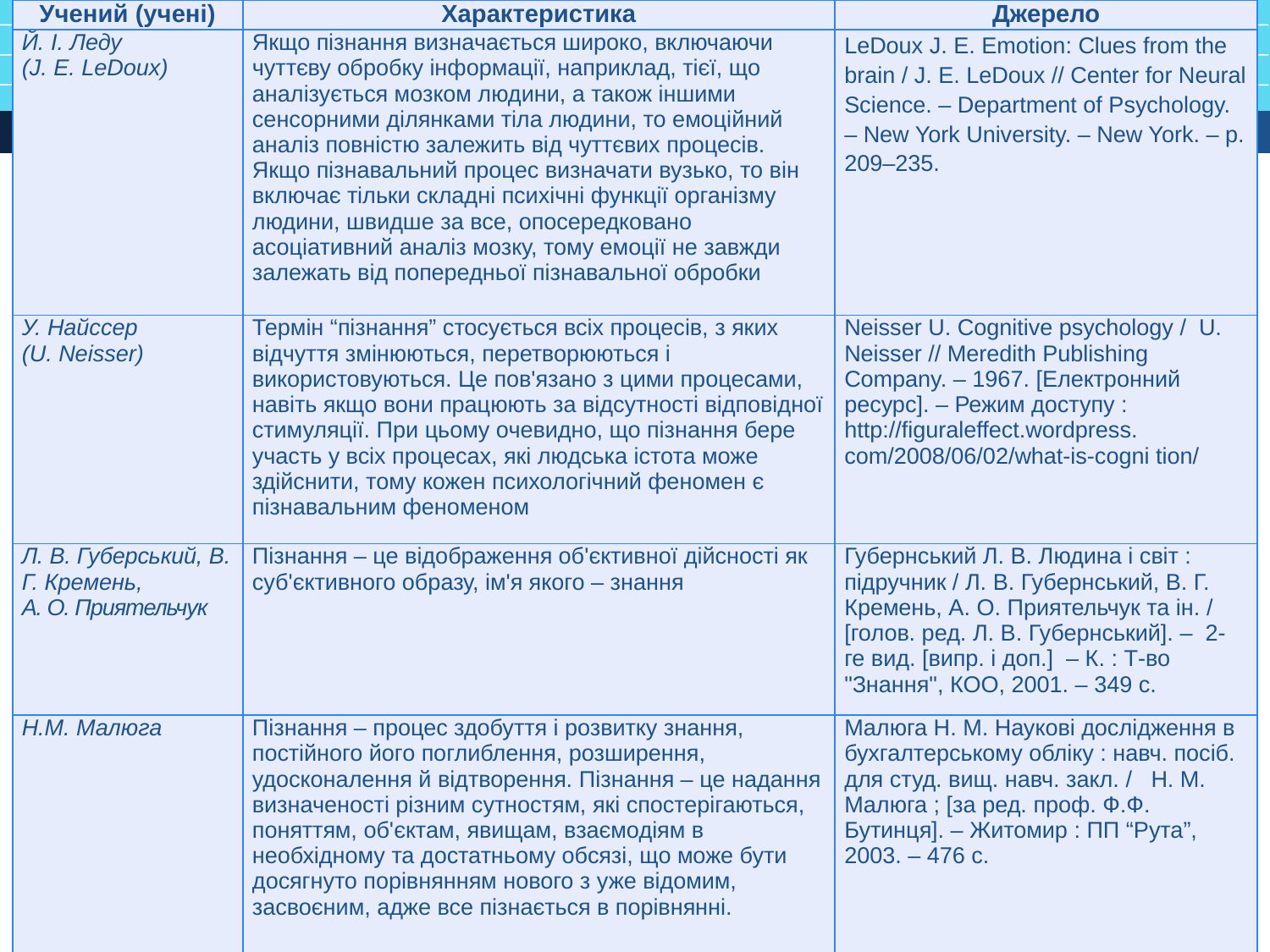

| Учений (учені) | Характеристика | Джерело |
| --- | --- | --- |
| Й. І. Леду (J. E. LeDoux) | Якщо пізнання визначається широко, включаючи чуттєву обробку інформації, наприклад, тієї, що аналізується мозком людини, а також іншими сенсорними ділянками тіла людини, то емоційний аналіз повністю залежить від чуттєвих процесів. Якщо пізнавальний процес визначати вузько, то він включає тільки складні психічні функції організму людини, швидше за все, опосередковано асоціативний аналіз мозку, тому емоції не завжди залежать від попередньої пізнавальної обробки | LeDoux J. E. Emotion: Clues from the brain / J. E. LeDoux // Center for Neural Science. – Department of Psychology. – New York University. – New York. – p. 209–235. |
| У. Найссер (U. Neisser) | Термін “пізнання” стосується всіх процесів, з яких відчуття змінюються, перетворюються і використовуються. Це пов'язано з цими процесами, навіть якщо вони працюють за відсутності відповідної стимуляції. При цьому очевидно, що пізнання бере участь у всіх процесах, які людська істота може здійснити, тому кожен психологічний феномен є пізнавальним феноменом | Neisser U. Cognitive psychology / U. Neisser // Meredith Publishing Company. – 1967. [Електронний ресурс]. – Режим доступу : http://figuraleffect.wordpress. com/2008/06/02/what-is-cogni tion/ |
| Л. B. Губерський, В. Г. Кремень, А. О. Приятельчук | Пізнання – це відображення об'єктивної дійсності як суб'єктивного образу, ім'я якого – знання | Губернський Л. В. Людина і світ : підручник / Л. B. Губернський, В. Г. Кремень, А. О. Приятельчук та ін. / [голов. ред. Л. B. Губернський]. – 2- ге вид. [випр. і доп.] – К. : Т-во "Знання", КОО, 2001. – 349 с. |
| Н.М. Малюга | Пізнання – процес здобуття і розвитку знання, постійного його поглиблення, розширення, удосконалення й відтворення. Пізнання – це надання визначеності різним сутностям, які спостерігаються, поняттям, об'єктам, явищам, взаємодіям в необхідному та достатньому обсязі, що може бути досягнуто порівнянням нового з уже відомим, засвоєним, адже все пізнається в порівнянні. | Малюга Н. М. Наукові дослідження в бухгалтерському обліку : навч. посіб. для студ. вищ. навч. закл. / Н. М. Малюга ; [за ред. проф. Ф.Ф. Бутинця]. – Житомир : ПП “Рута”, 2003. – 476 с. |